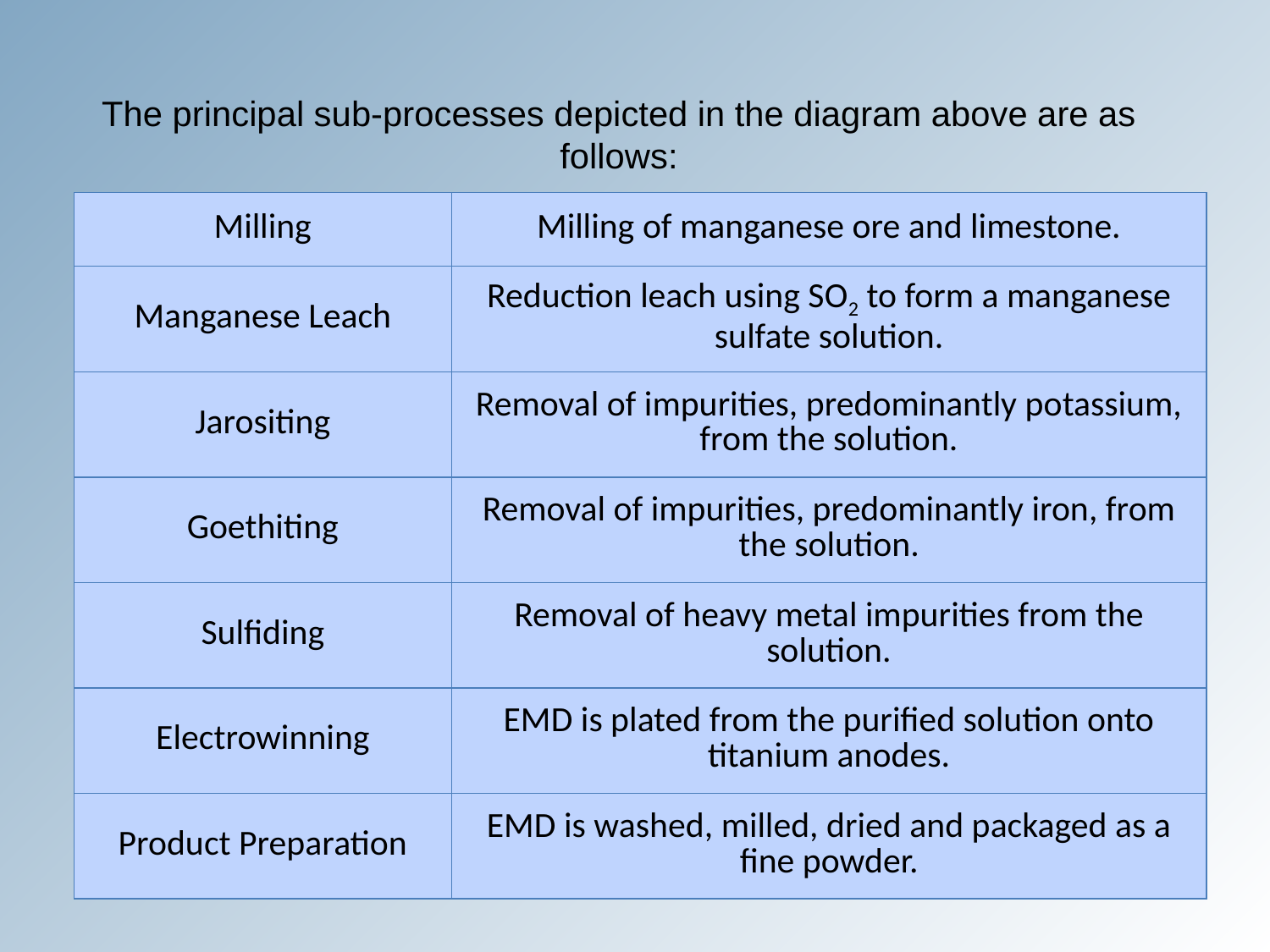

The principal sub-processes depicted in the diagram above are as follows:
| Milling | Milling of manganese ore and limestone. |
| --- | --- |
| Manganese Leach | Reduction leach using SO2 to form a manganese sulfate solution. |
| Jarositing | Removal of impurities, predominantly potassium, from the solution. |
| Goethiting | Removal of impurities, predominantly iron, from the solution. |
| Sulfiding | Removal of heavy metal impurities from the solution. |
| Electrowinning | EMD is plated from the purified solution onto titanium anodes. |
| Product Preparation | EMD is washed, milled, dried and packaged as a fine powder. |